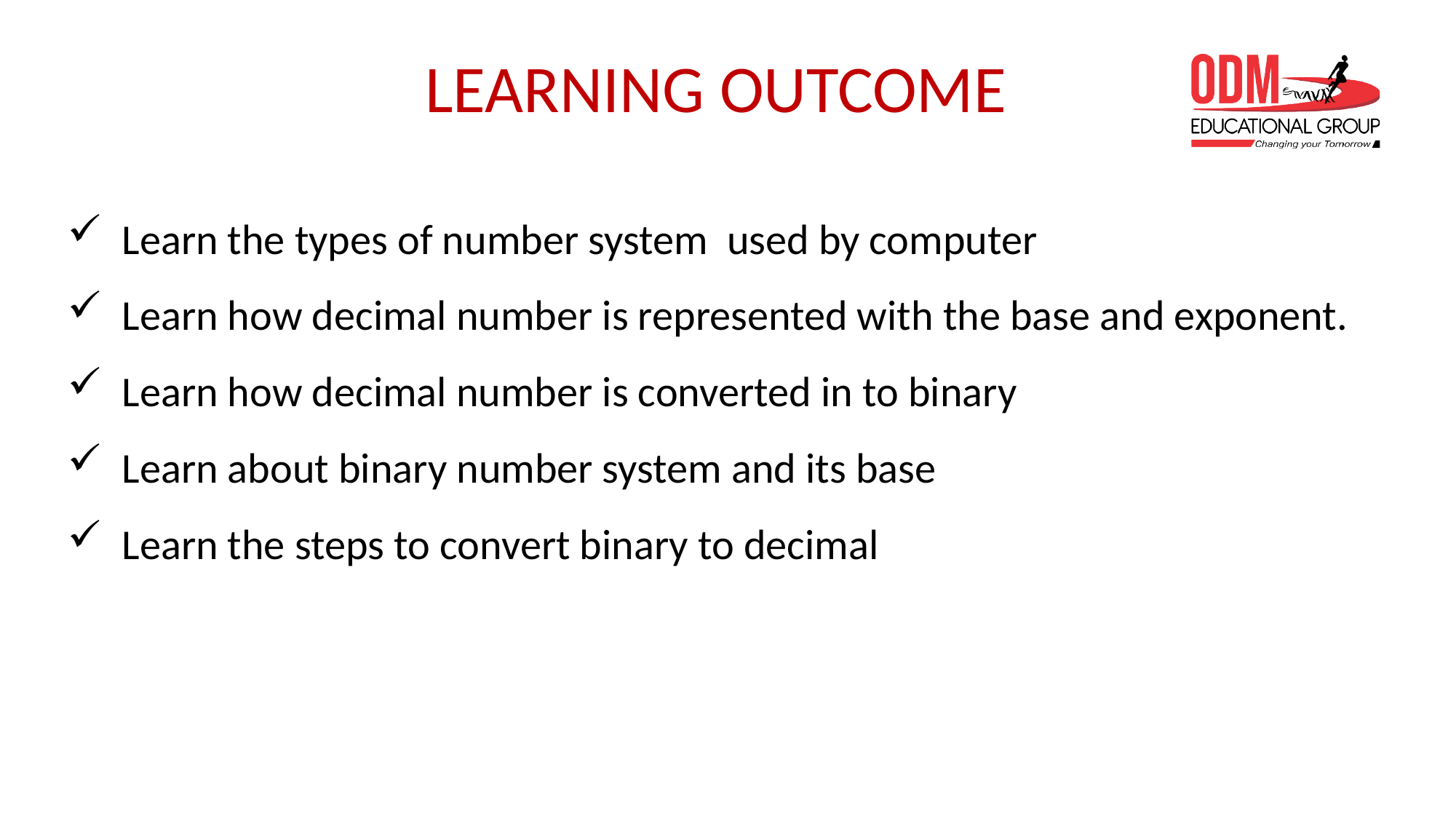

# LEARNING OUTCOME

Learn the types of number system  used by computer
Learn how decimal number is represented with the base and exponent.
Learn how decimal number is converted in to binary
Learn about binary number system and its base
Learn the steps to convert binary to decimal